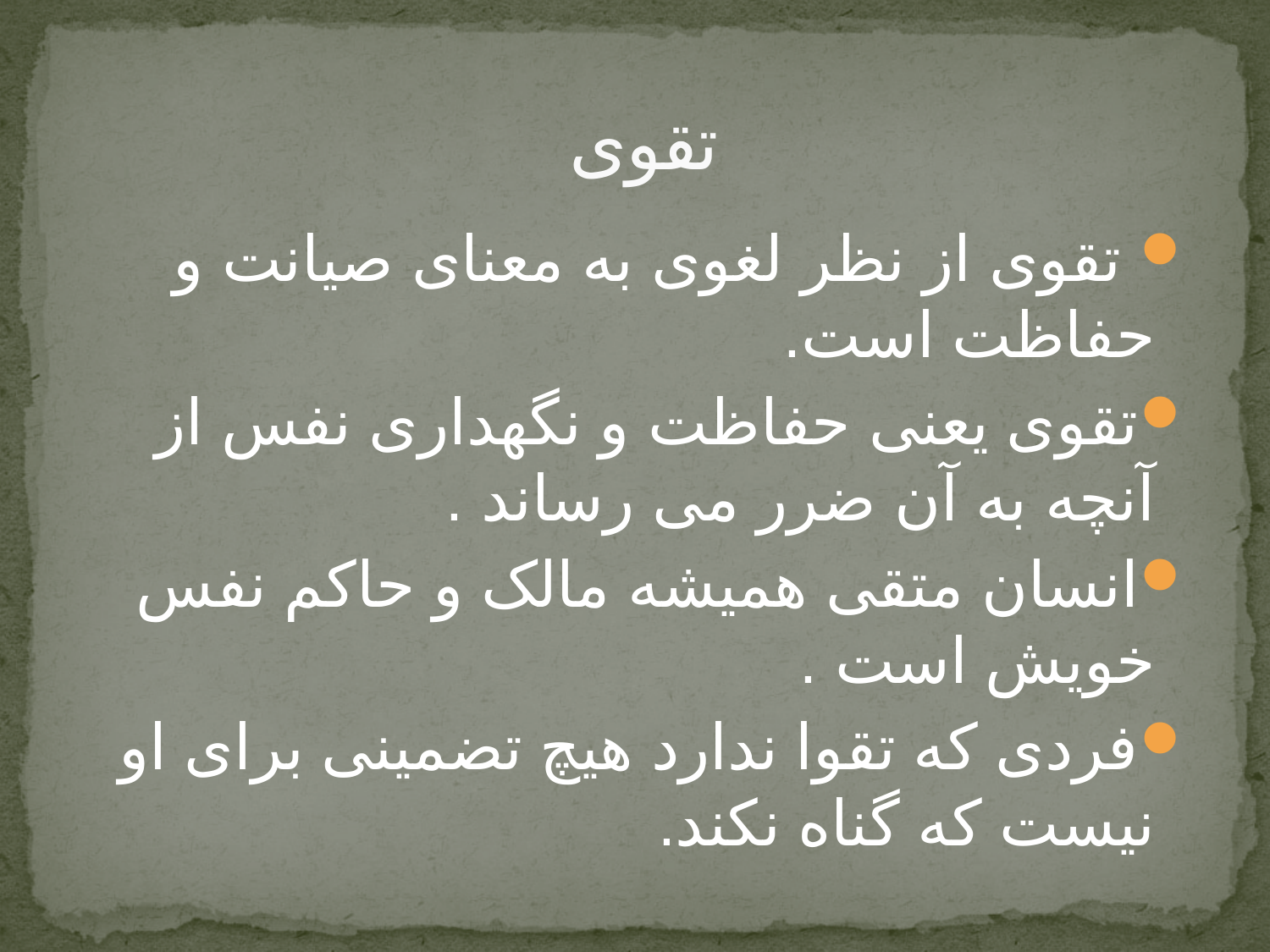

# تقوی
 تقوی از نظر لغوی به معنای صیانت و حفاظت است.
تقوی یعنی حفاظت و نگهداری نفس از آنچه به آن ضرر می رساند .
انسان متقی همیشه مالک و حاکم نفس خویش است .
فردی که تقوا ندارد هیچ تضمینی برای او نیست که گناه نکند.